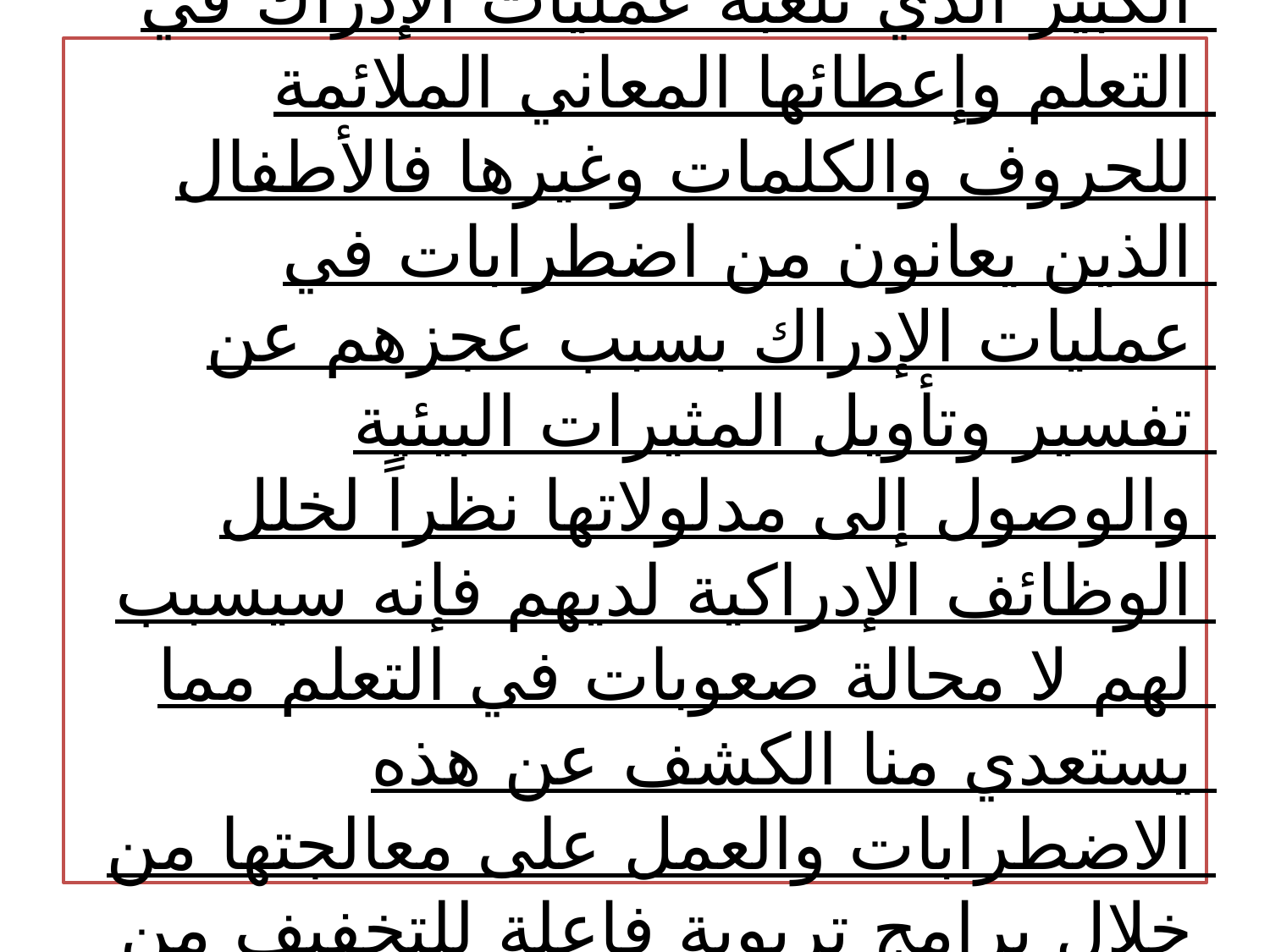

# ويمكننا تفسير وجود صعوبات التعلم عند الأطفال من خلال إدراكنا للدور الكبير الذي تلعبه عمليات الإدراك في التعلم وإعطائها المعاني الملائمة للحروف والكلمات وغيرها فالأطفال الذين يعانون من اضطرابات في عمليات الإدراك بسبب عجزهم عن تفسير وتأويل المثيرات البيئية والوصول إلى مدلولاتها نظراً لخلل الوظائف الإدراكية لديهم فإنه سيسبب لهم لا محالة صعوبات في التعلم مما يستعدي منا الكشف عن هذه الاضطرابات والعمل على معالجتها من خلال برامج تربوية فاعلة للتخفيف من آثارها عليهم وتسهيل مهمة التعلم لديهم.